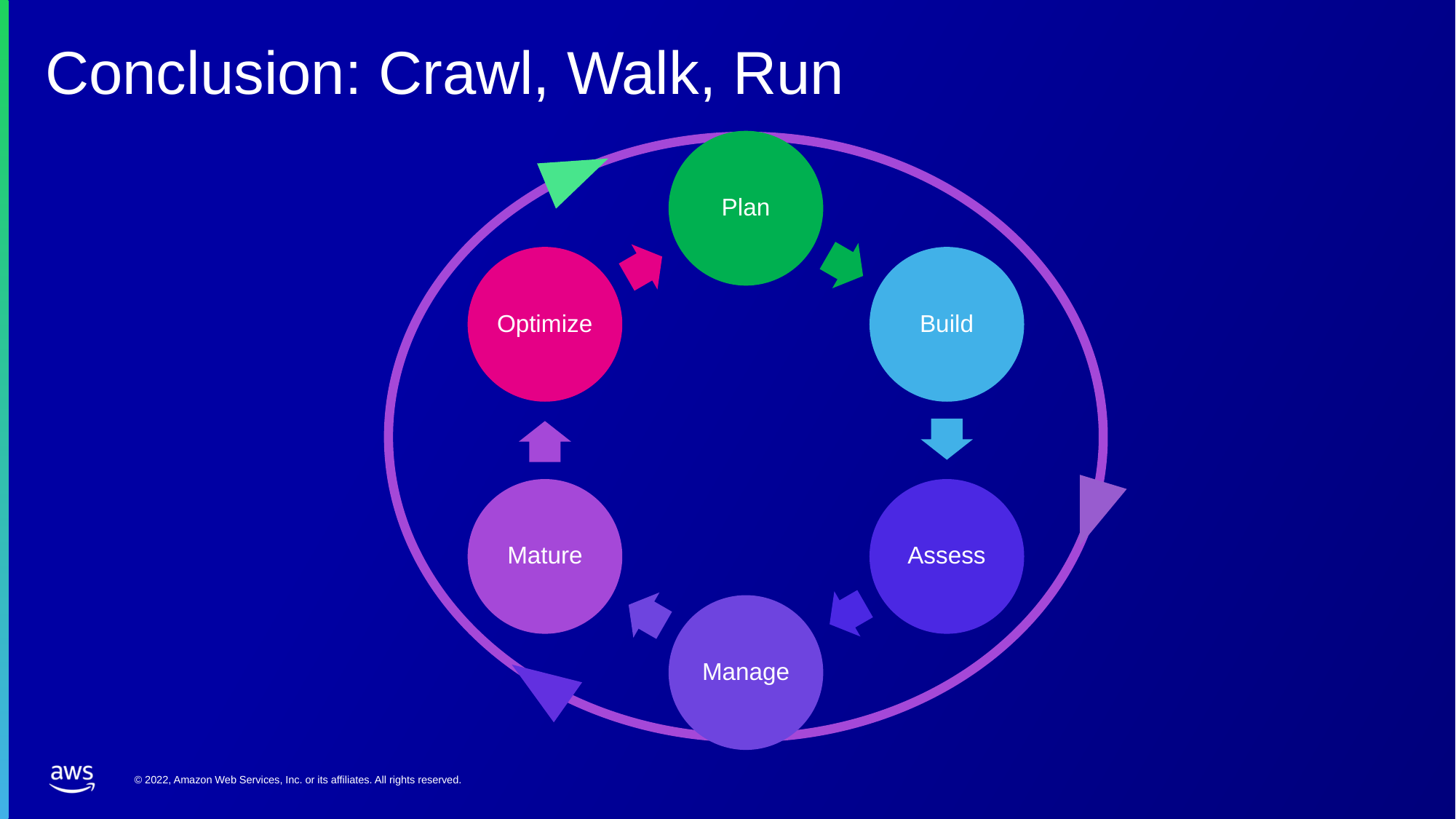

# Conclusion: Crawl, Walk, Run
Plan

Build

Assess

Manage

Mature

Optimize